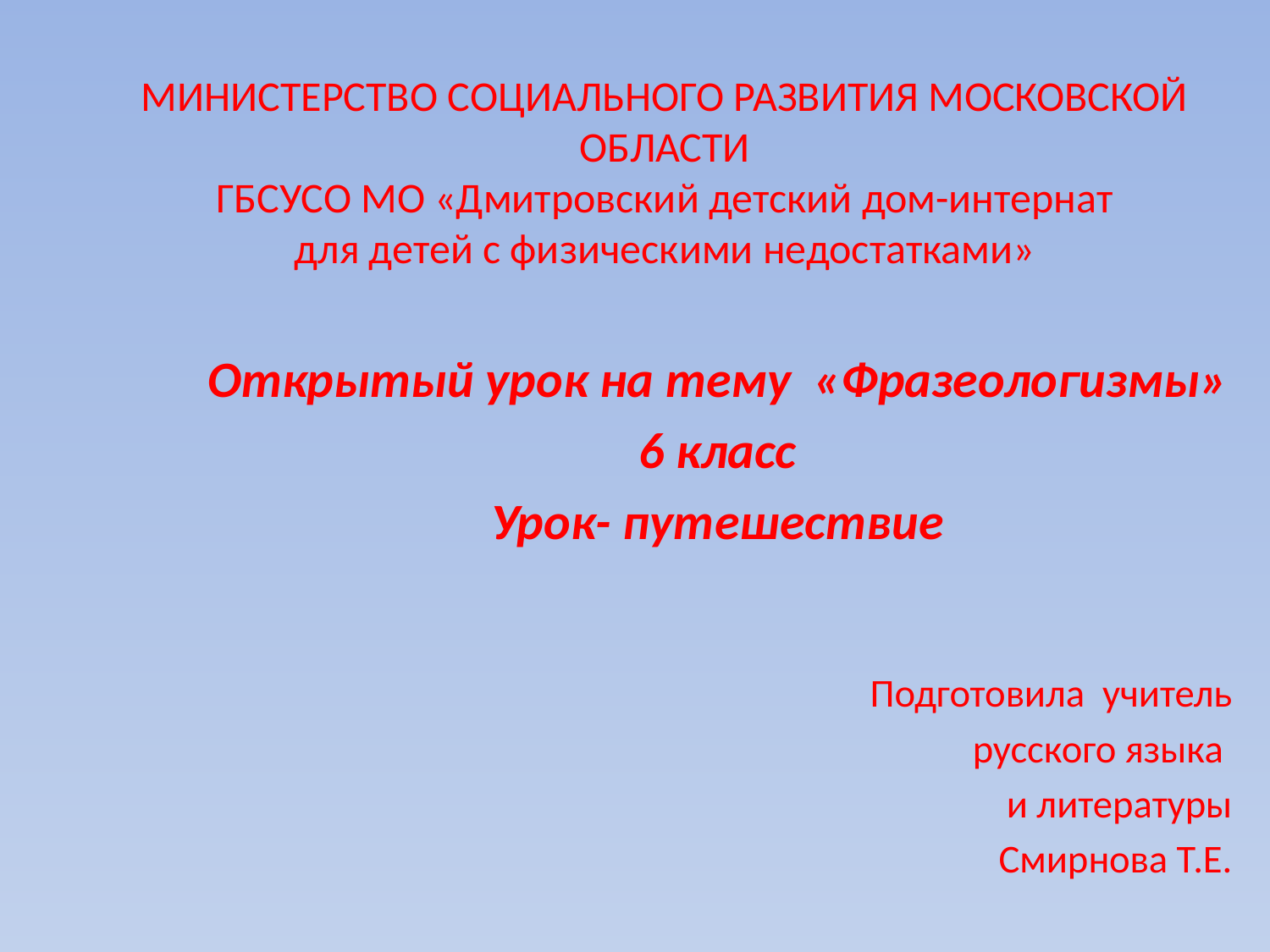

# МИНИСТЕРСТВО СОЦИАЛЬНОГО РАЗВИТИЯ МОСКОВСКОЙ ОБЛАСТИ ГБСУСО МО «Дмитровский детский дом-интернат для детей с физическими недостатками»

Открытый урок на тему  «Фразеологизмы»
6 класс
Урок- путешествие

Подготовила  учитель
русского языка
и литературы
Смирнова Т.Е.